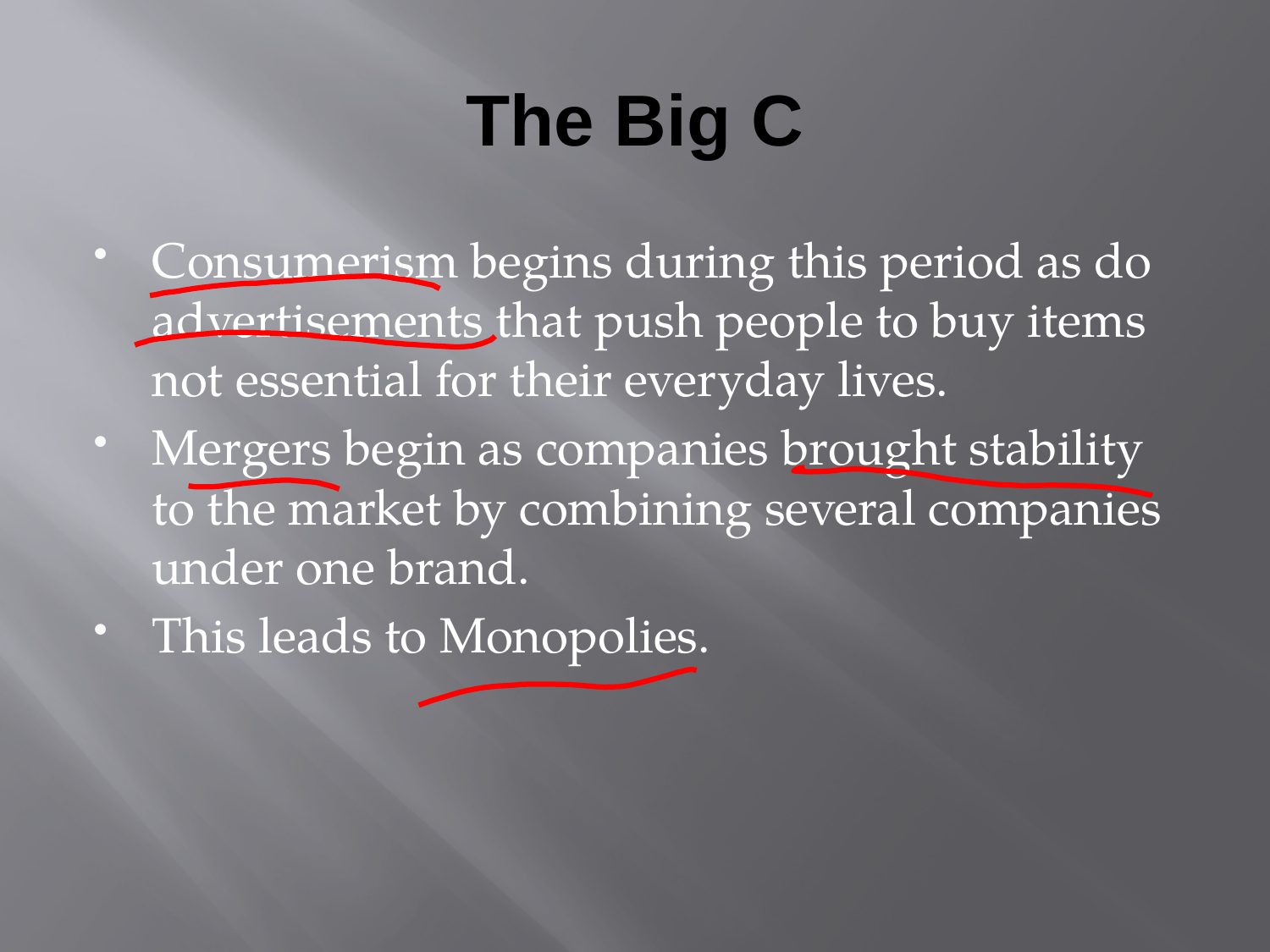

# The Big C
Consumerism begins during this period as do advertisements that push people to buy items not essential for their everyday lives.
Mergers begin as companies brought stability to the market by combining several companies under one brand.
This leads to Monopolies.